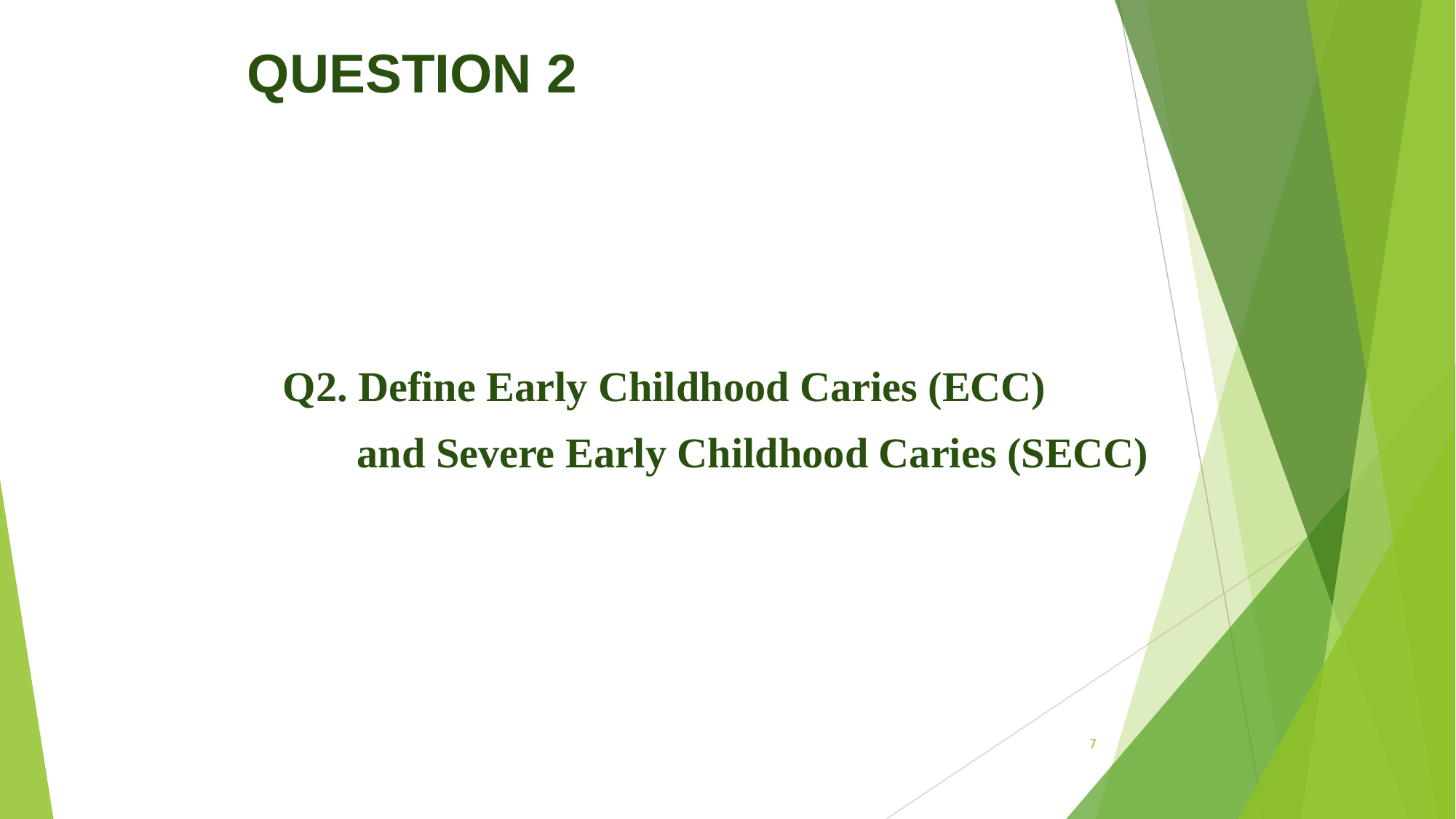

# QUESTION 2

Q2. Define Early Childhood Caries (ECC)
       and Severe Early Childhood Caries (SECC)
7